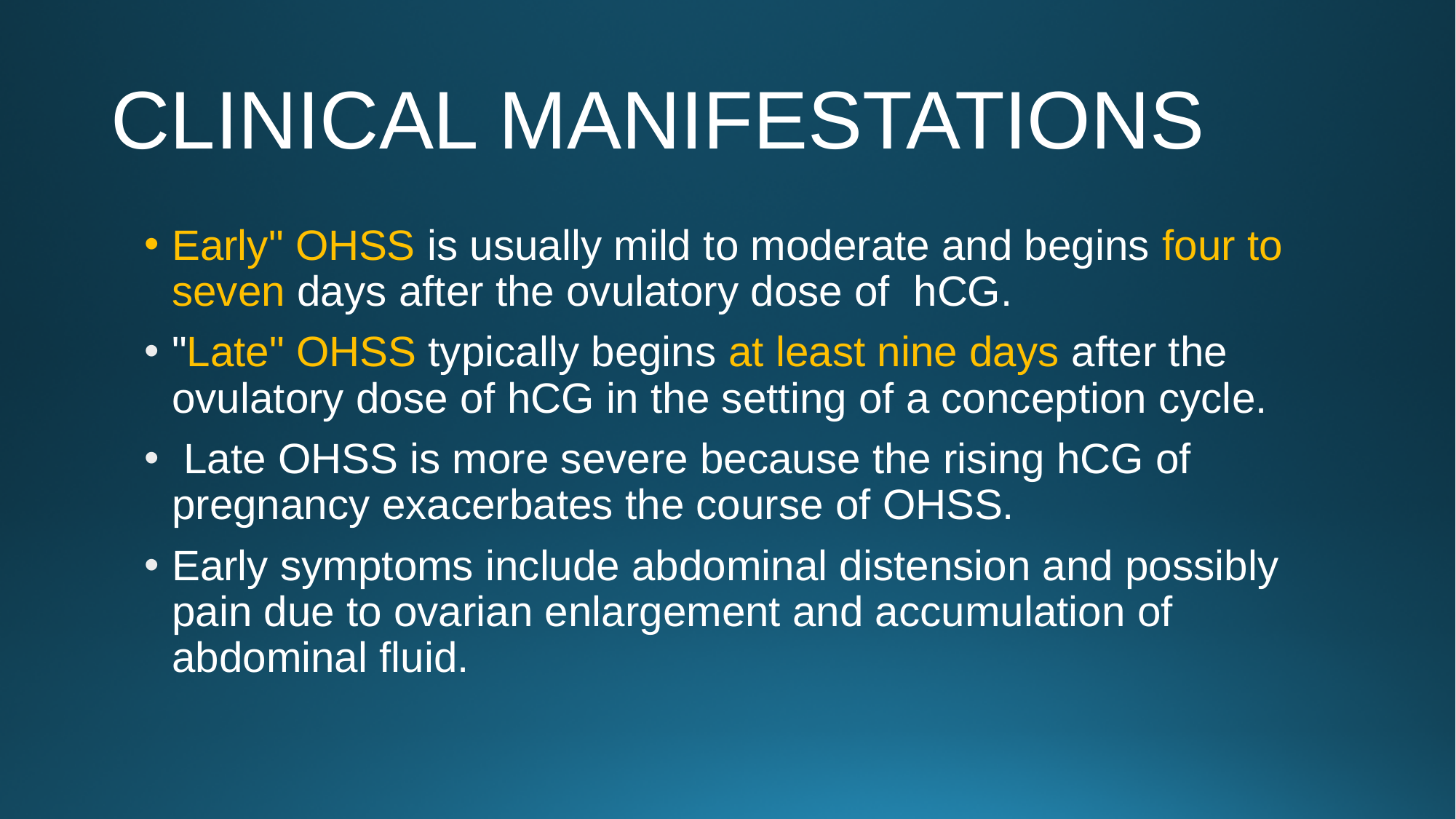

# CLINICAL MANIFESTATIONS
Early" OHSS is usually mild to moderate and begins four to seven days after the ovulatory dose of  hCG.
"Late" OHSS typically begins at least nine days after the ovulatory dose of hCG in the setting of a conception cycle.
 Late OHSS is more severe because the rising hCG of pregnancy exacerbates the course of OHSS.
Early symptoms include abdominal distension and possibly pain due to ovarian enlargement and accumulation of abdominal fluid.